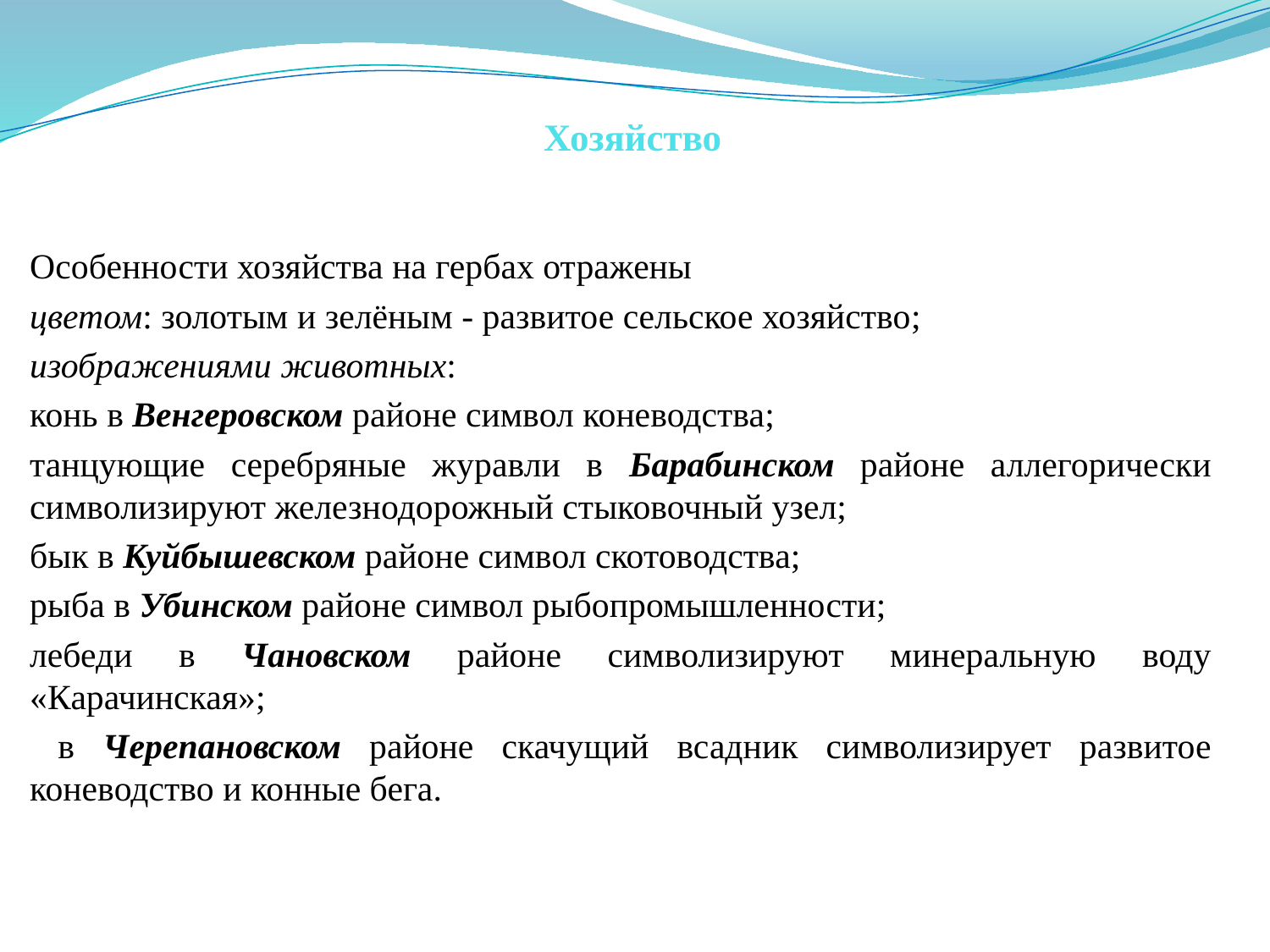

# Хозяйство

Особенности хозяйства на гербах отражены
цветом: золотым и зелёным - развитое сельское хозяйство;
изображениями животных:
конь в Венгеровском районе символ коневодства;
танцующие серебряные журавли в Барабинском районе аллегорически символизируют железнодорожный стыковочный узел;
бык в Куйбышевском районе символ скотоводства;
рыба в Убинском районе символ рыбопромышленности;
лебеди в Чановском районе символизируют минеральную воду «Карачинская»;
 в Черепановском районе скачущий всадник символизирует развитое коневодство и конные бега.